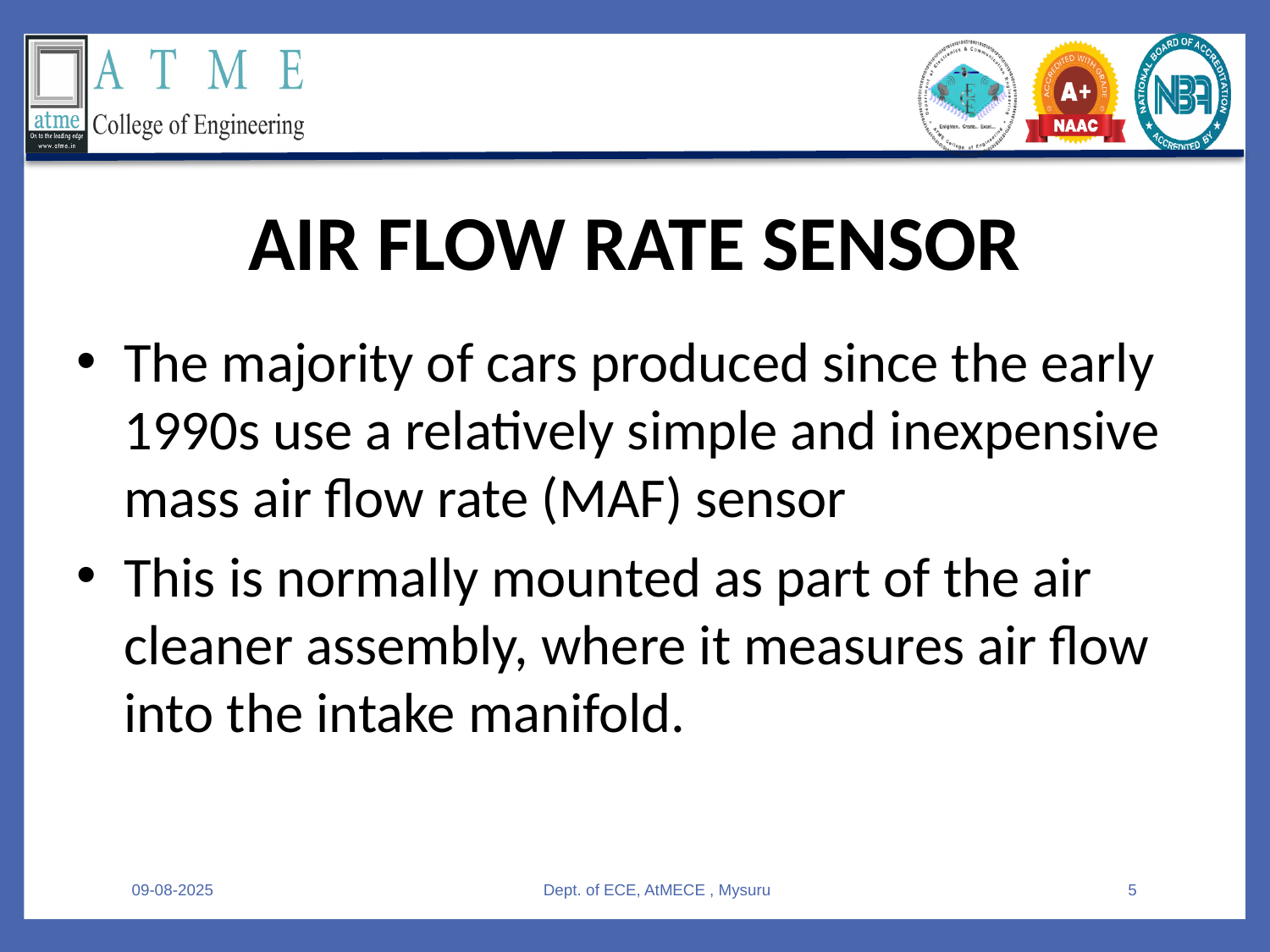

AIR FLOW RATE SENSOR
The majority of cars produced since the early 1990s use a relatively simple and inexpensive mass air flow rate (MAF) sensor
This is normally mounted as part of the air cleaner assembly, where it measures air flow into the intake manifold.

09-08-2025
Dept. of ECE, AtMECE , Mysuru
5